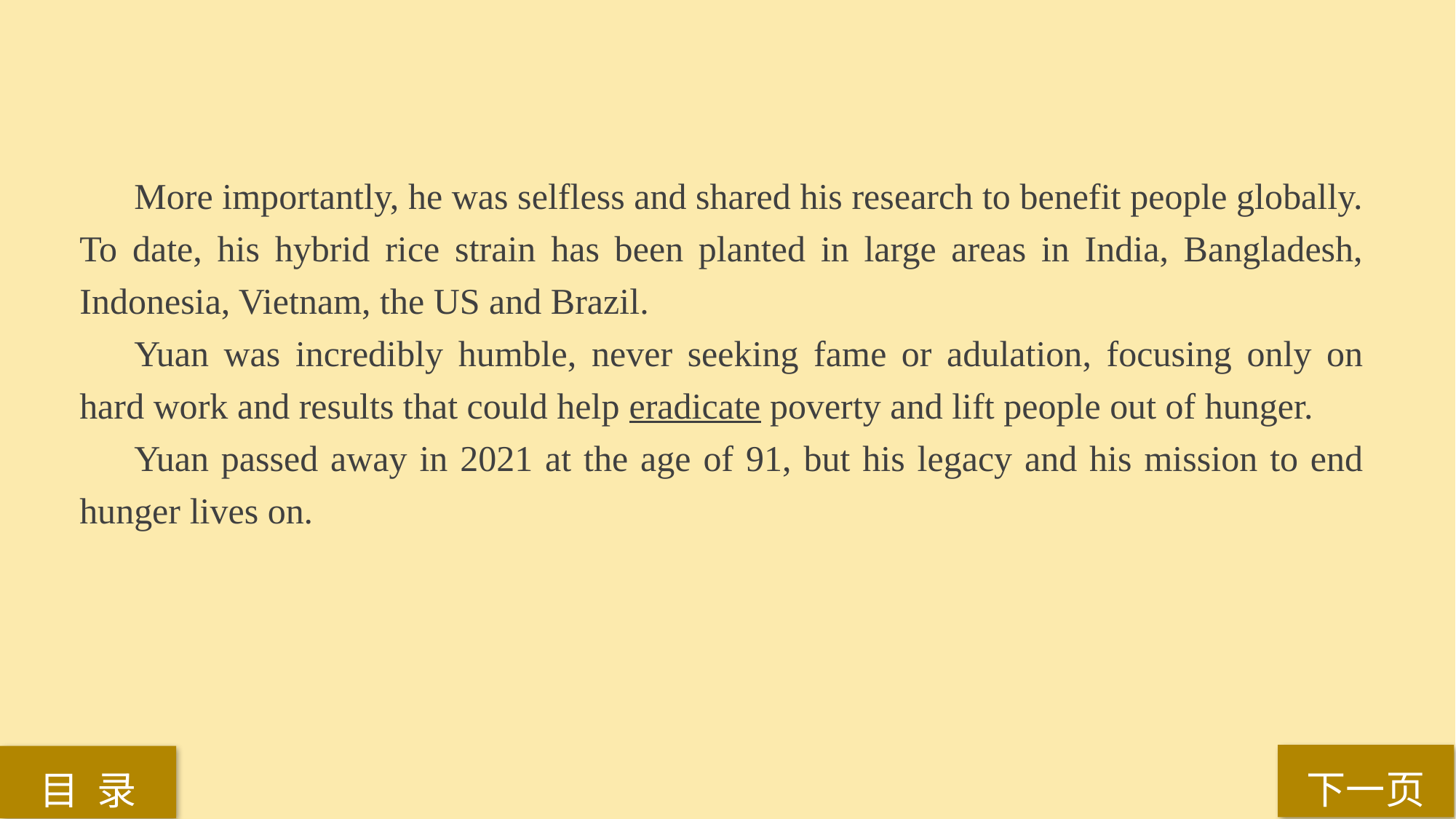

More importantly, he was selfless and shared his research to benefit people globally. To date, his hybrid rice strain has been planted in large areas in India, Bangladesh, Indonesia, Vietnam, the US and Brazil.
Yuan was incredibly humble, never seeking fame or adulation, focusing only on hard work and results that could help eradicate poverty and lift people out of hunger.
Yuan passed away in 2021 at the age of 91, but his legacy and his mission to end hunger lives on.